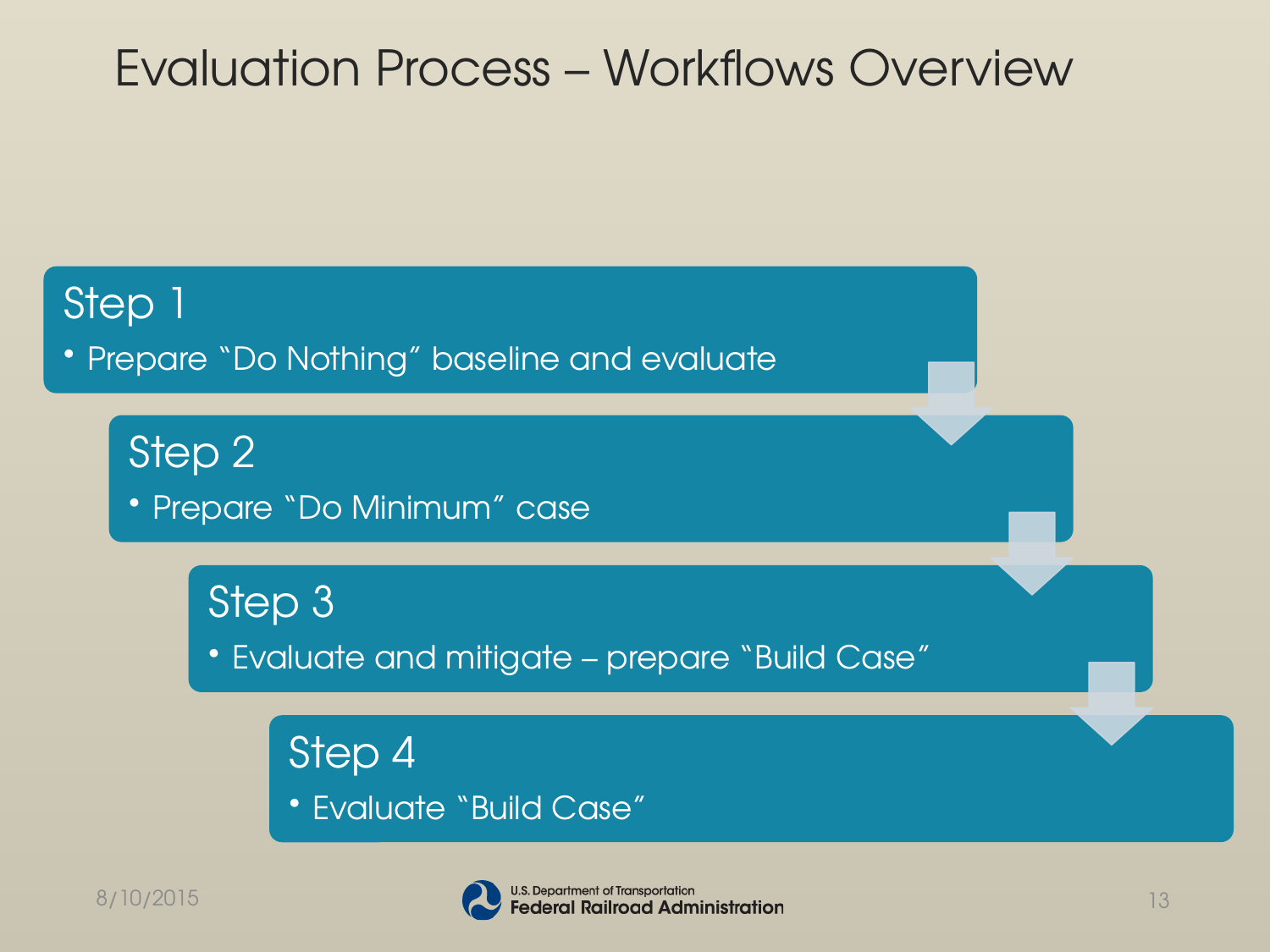

# Evaluation Process – Workflows Overview
Step 1
Prepare “Do Nothing” baseline and evaluate
Step 2
Prepare “Do Minimum” case
Step 3
Evaluate and mitigate – prepare “Build Case”
Step 4
Evaluate “Build Case”

8/10/2015
13